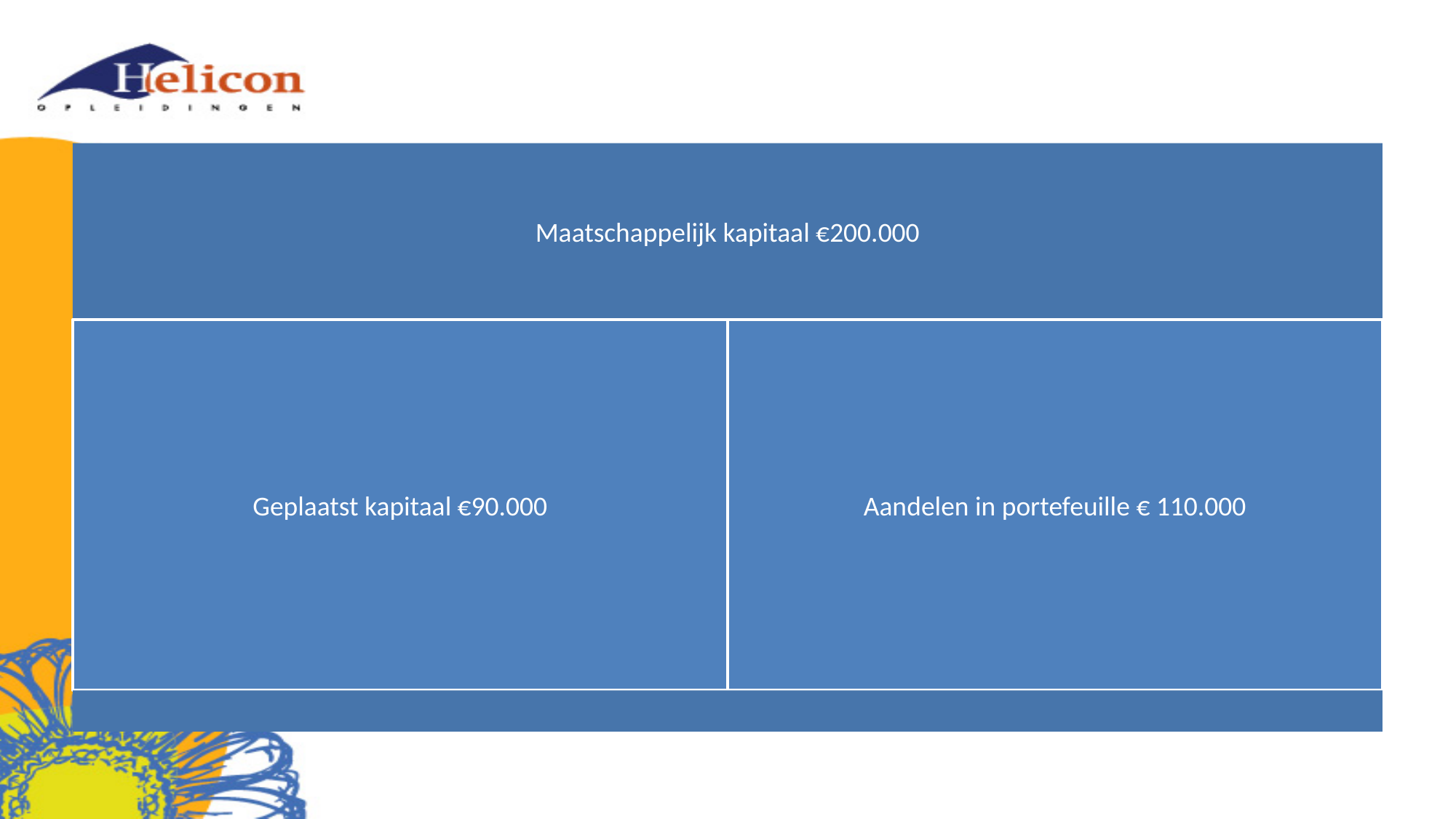

#
Maatschappelijk kapitaal €200.000
Geplaatst kapitaal €90.000
Aandelen in portefeuille € 110.000